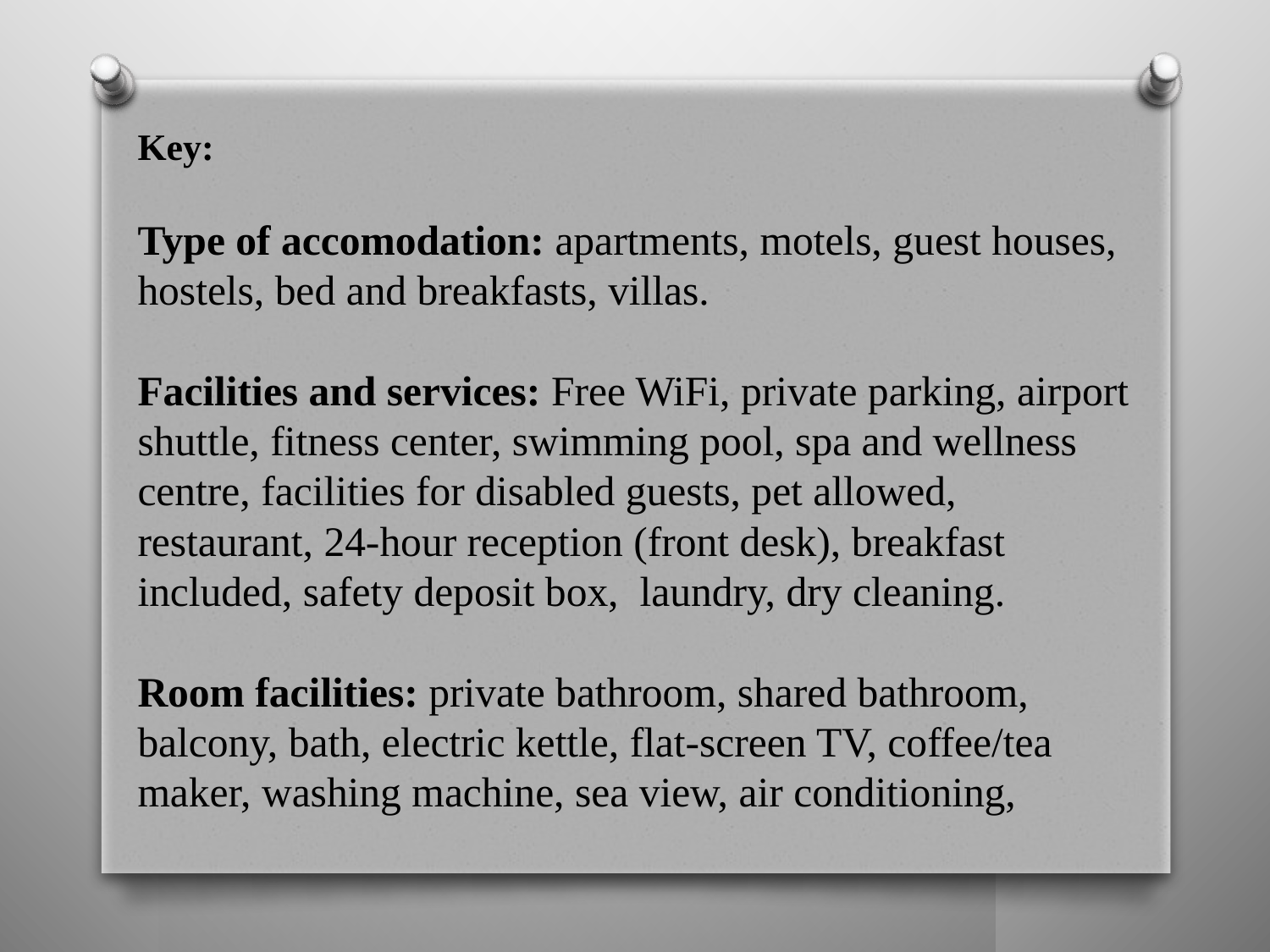

# Key: Type of accomodation: apartments, motels, guest houses, hostels, bed and breakfasts, villas. Facilities and services: Free WiFi, private parking, airport shuttle, fitness center, swimming pool, spa and wellness centre, facilities for disabled guests, pet allowed, restaurant, 24-hour reception (front desk), breakfast included, safety deposit box,  laundry, dry cleaning. Room facilities: private bathroom, shared bathroom, balcony, bath, electric kettle, flat-screen TV, coffee/tea maker, washing machine, sea view, air conditioning,